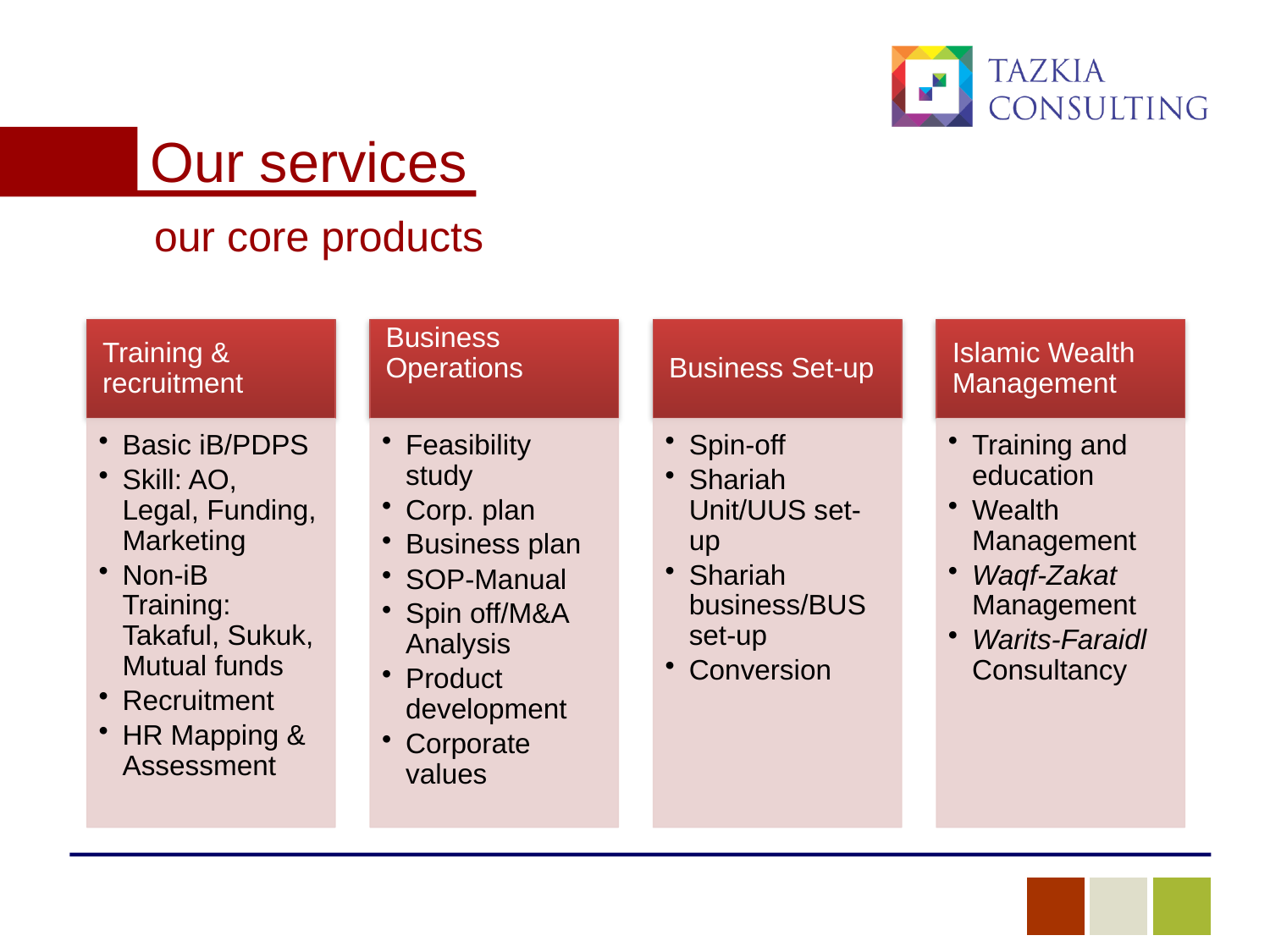

Our services

our core products
Training & recruitment
Basic iB/PDPS
Skill: AO, Legal, Funding, Marketing
Non-iB Training: Takaful, Sukuk, Mutual funds
Recruitment
HR Mapping & Assessment
Business Operations
Feasibility study
Corp. plan
Business plan
SOP-Manual
Spin off/M&A Analysis
Product development
Corporate values
Business Set-up
Spin-off
Shariah Unit/UUS set-up
Shariah business/BUS set-up
Conversion
Islamic Wealth Management
Training and education
Wealth Management
Waqf-Zakat Management
Warits-Faraidl Consultancy